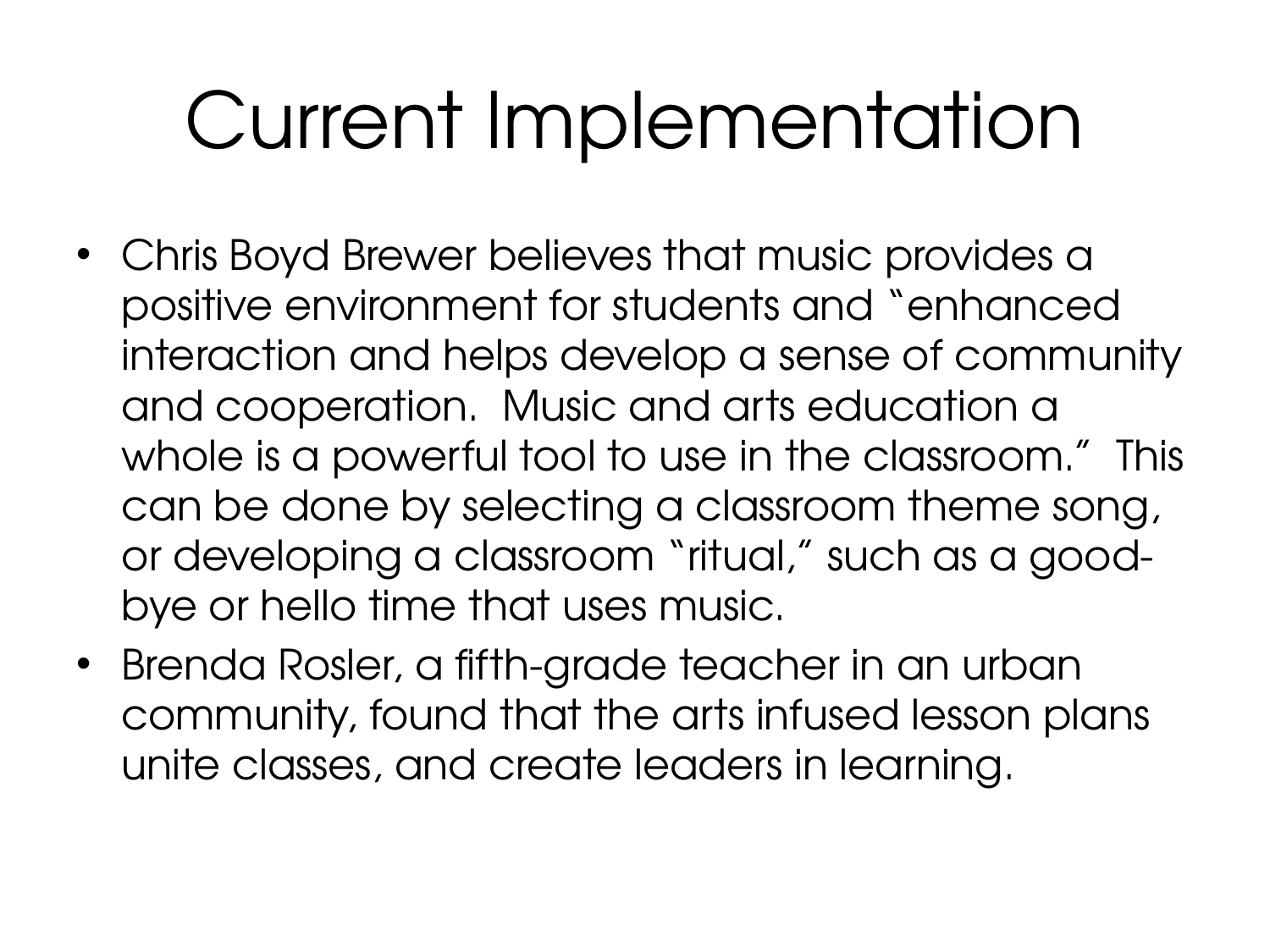

# Current Implementation
Chris Boyd Brewer believes that music provides a positive environment for students and “enhanced interaction and helps develop a sense of community and cooperation.  Music and arts education a whole is a powerful tool to use in the classroom.”  This can be done by selecting a classroom theme song, or developing a classroom “ritual,” such as a good-bye or hello time that uses music.
Brenda Rosler, a fifth-grade teacher in an urban community, found that the arts infused lesson plans unite classes, and create leaders in learning.